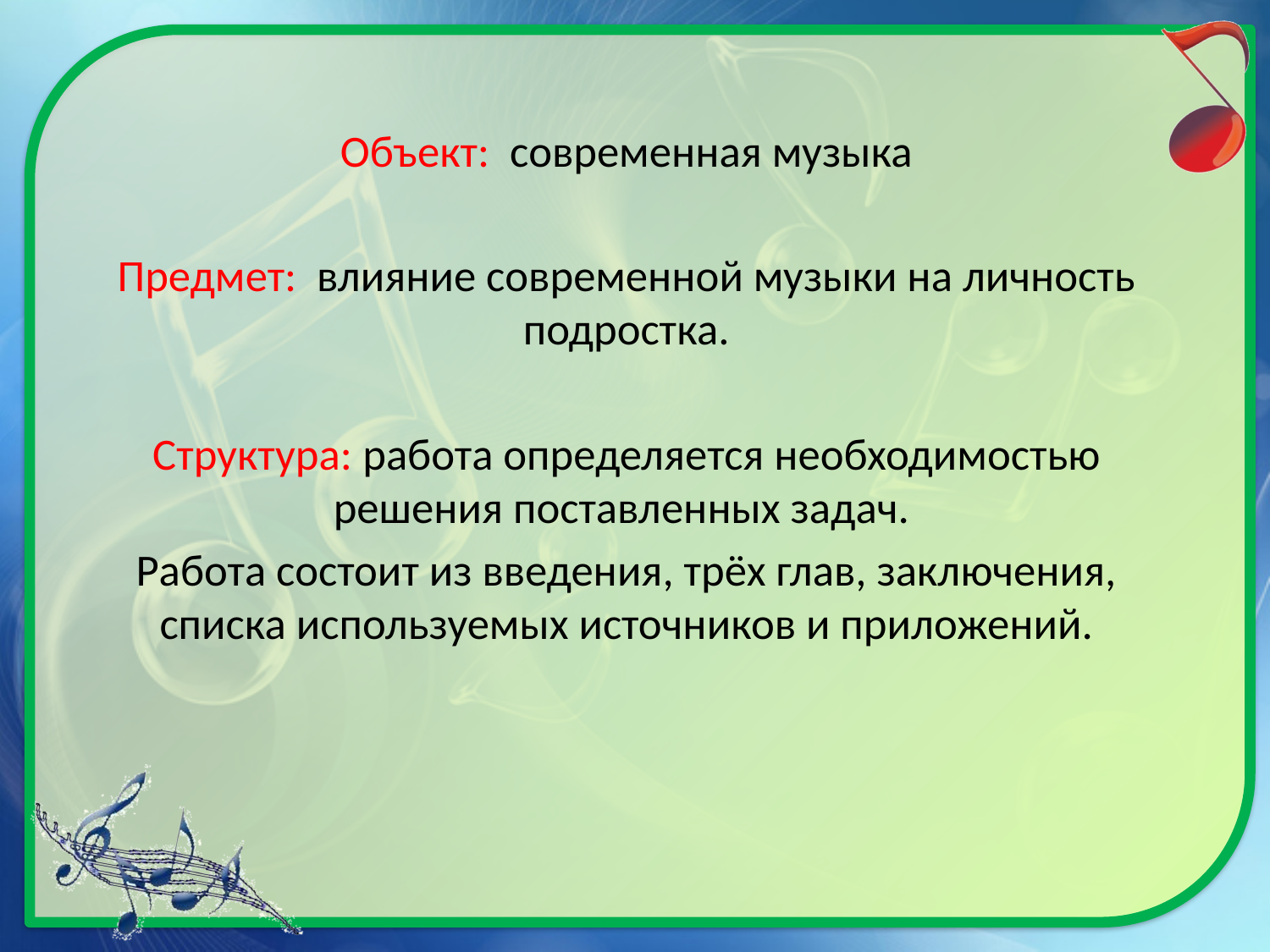

Объект:  современная музыка

Предмет:  влияние современной музыки на личность подростка.

Структура: работа определяется необходимостью решения поставленных задач.
Работа состоит из введения, трёх глав, заключения, списка используемых источников и приложений.